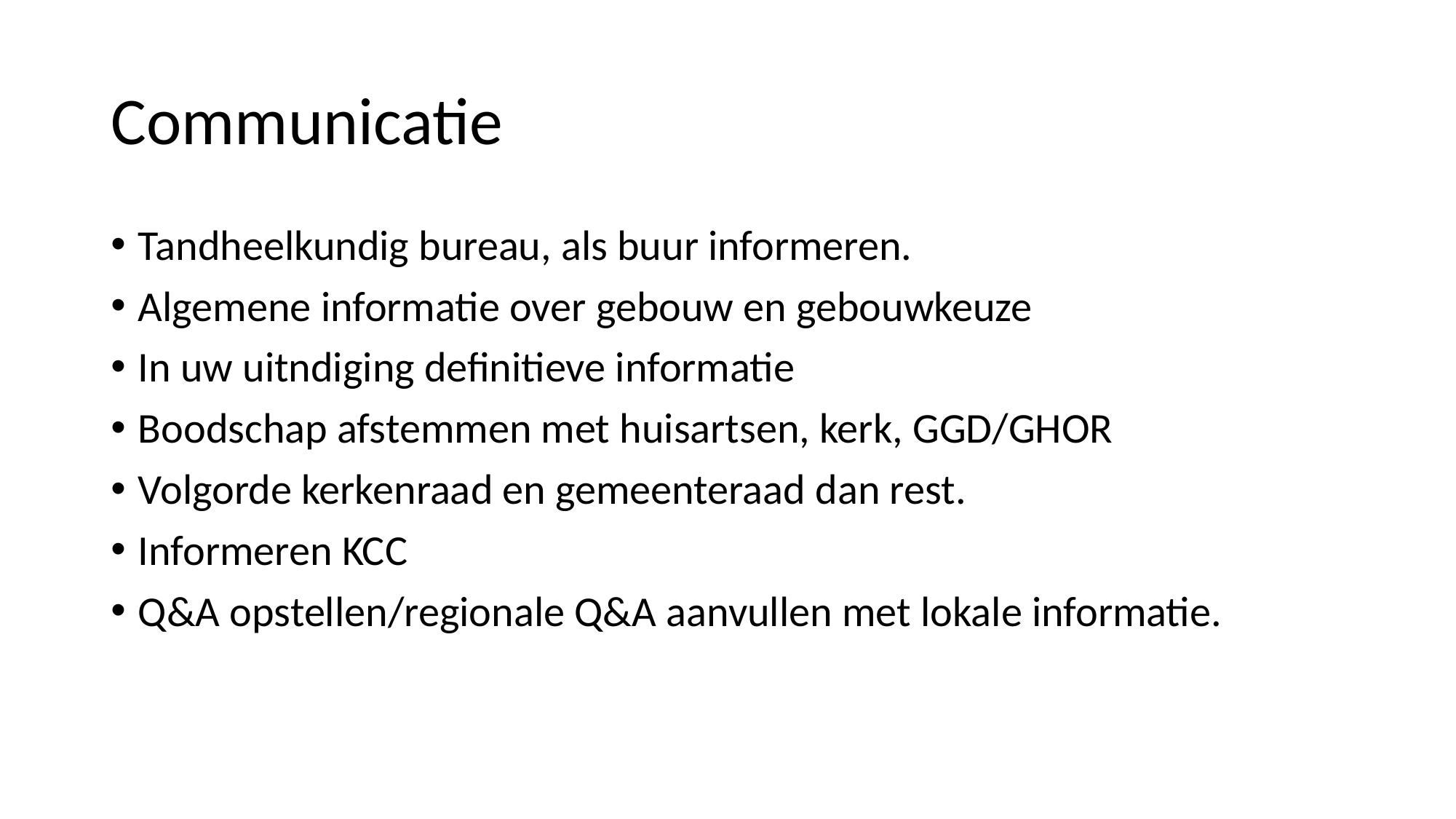

# Communicatie
Tandheelkundig bureau, als buur informeren.
Algemene informatie over gebouw en gebouwkeuze
In uw uitndiging definitieve informatie
Boodschap afstemmen met huisartsen, kerk, GGD/GHOR
Volgorde kerkenraad en gemeenteraad dan rest.
Informeren KCC
Q&A opstellen/regionale Q&A aanvullen met lokale informatie.